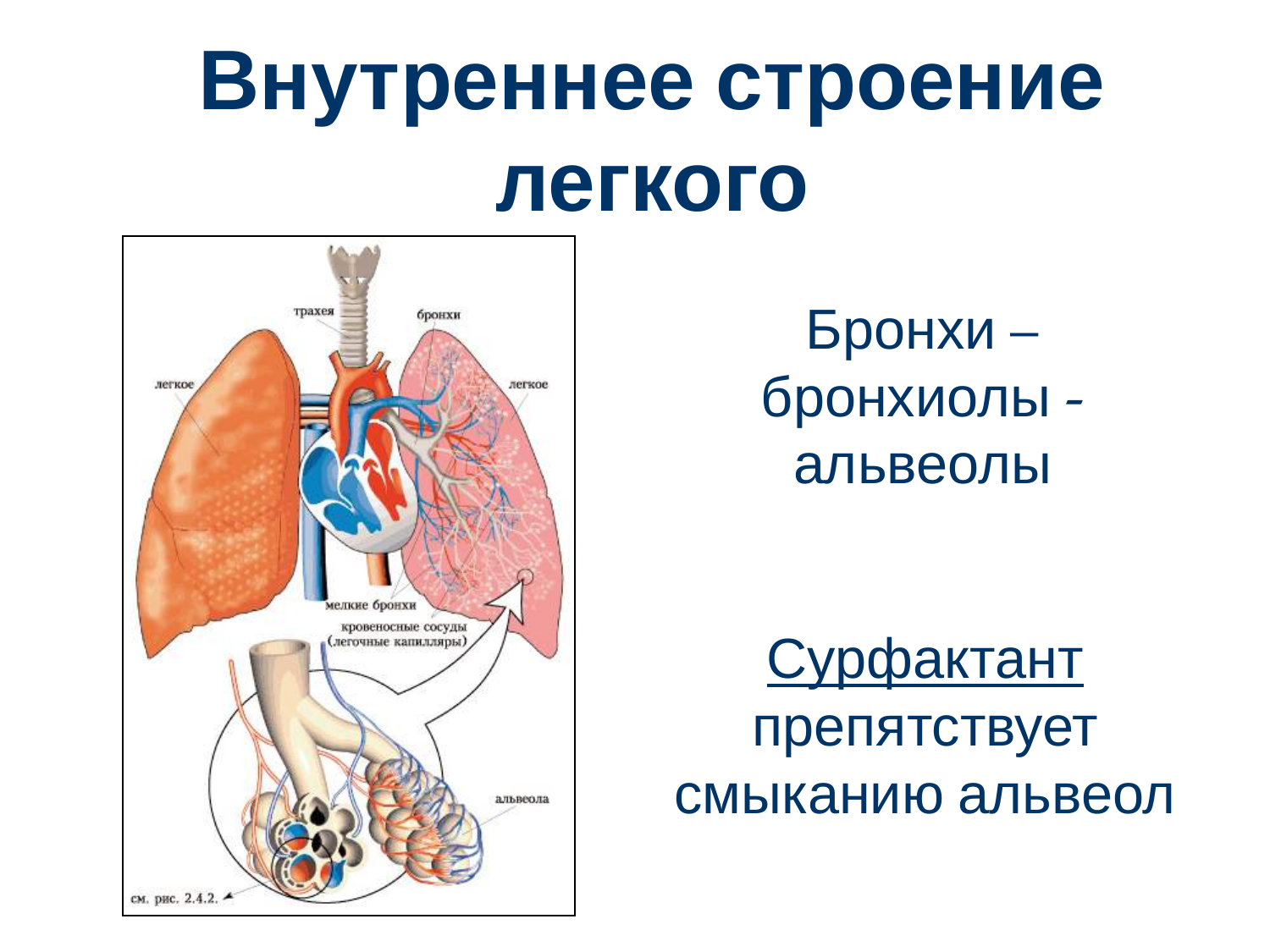

Внутреннее строение легкого

Бронхи – бронхиолы - альвеолы
Сурфактант препятствует смыканию альвеол